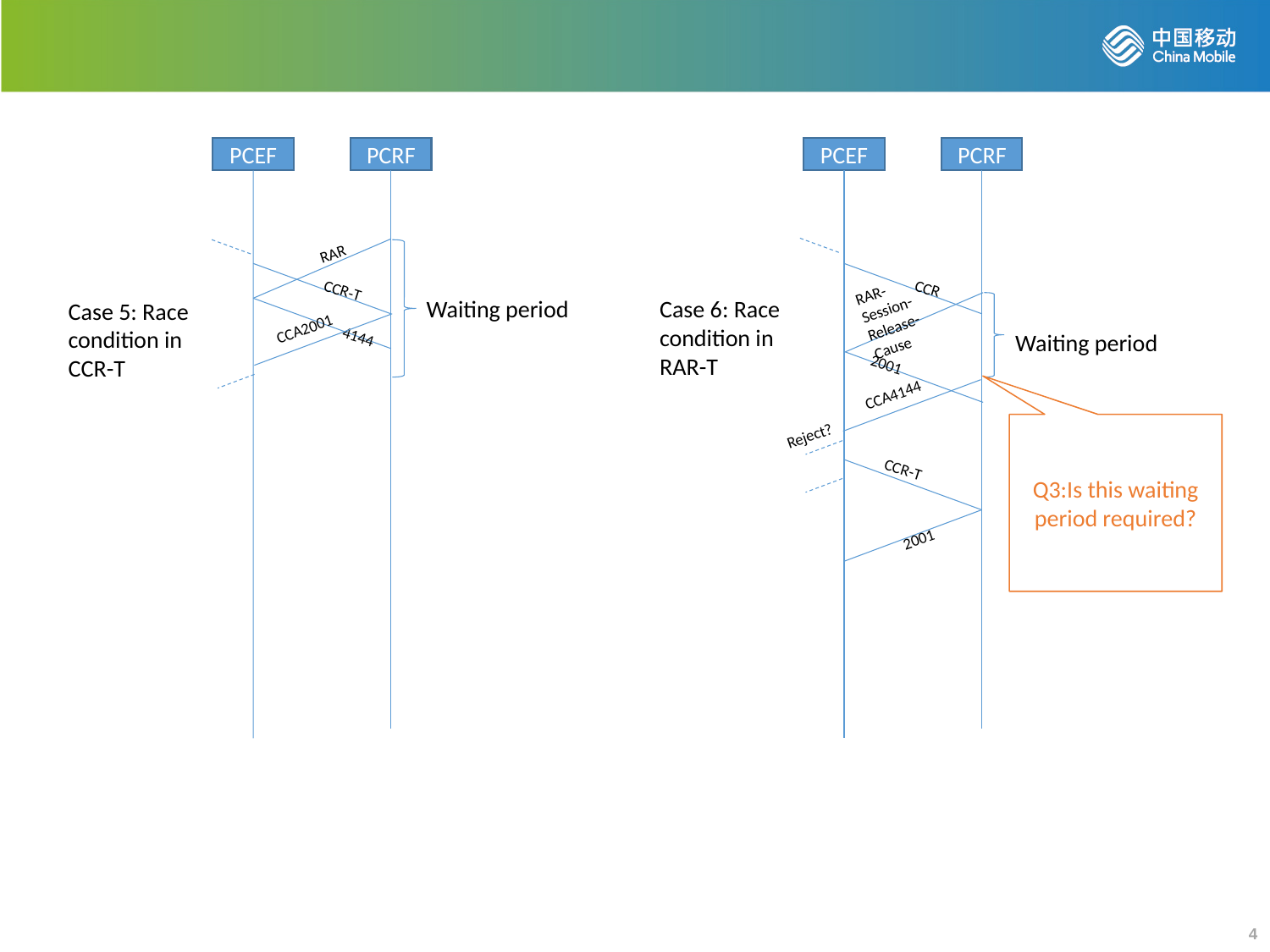

#
PCEF
PCRF
PCEF
PCRF
RAR

RAR-Session-Release-Cause
CCR
CCR-T
Waiting period
Case 6: Race condition in RAR-T
Case 5: Race condition in CCR-T

CCA2001
4144
Waiting period
2001
CCA4144
Q3:Is this waiting period required?
Reject?
CCR-T
2001